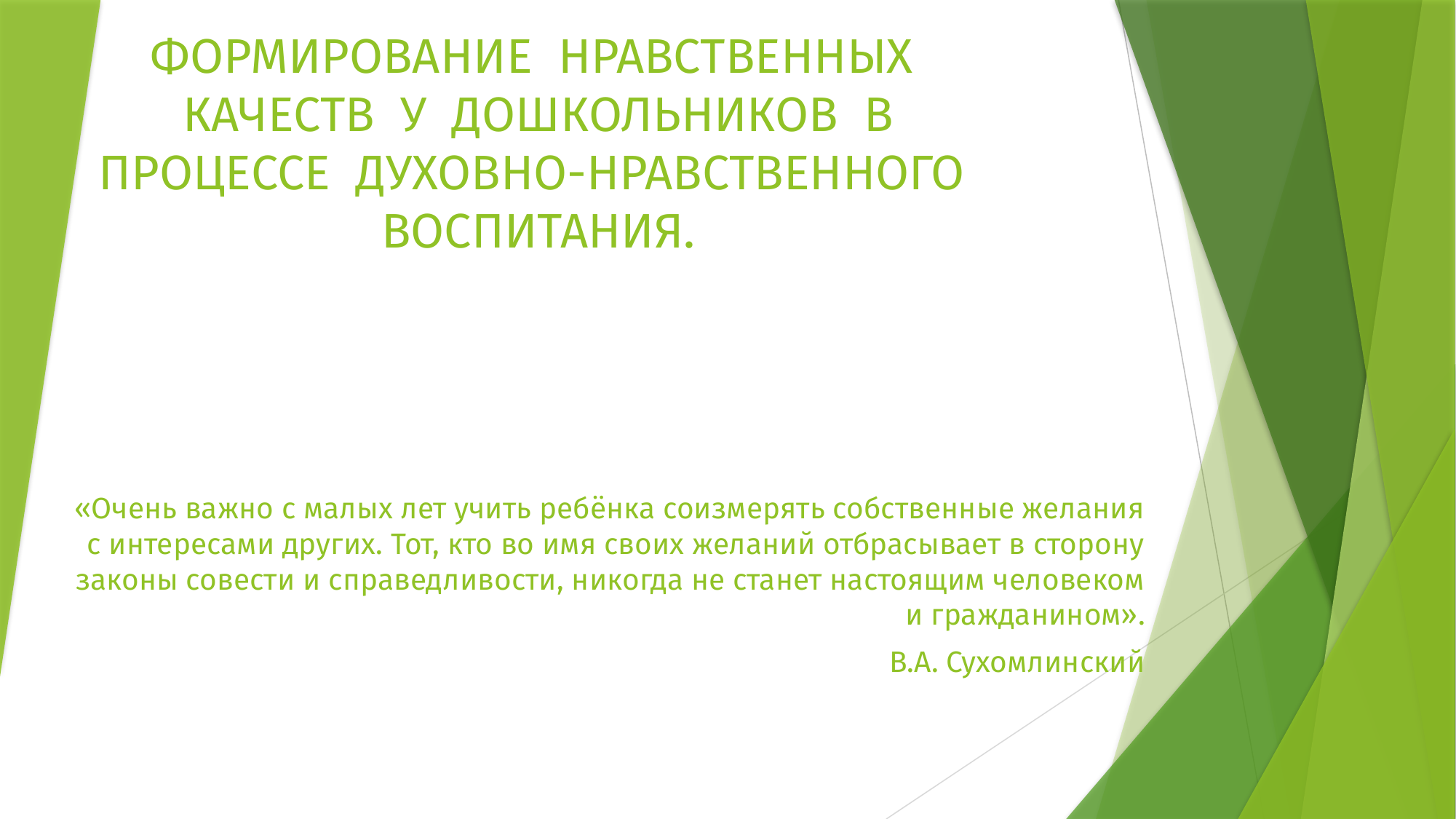

# ФОРМИРОВАНИЕ  НРАВСТВЕННЫХ  КАЧЕСТВ  У  ДОШКОЛЬНИКОВ  В ПРОЦЕССЕ  ДУХОВНО-НРАВСТВЕННОГО  ВОСПИТАНИЯ.
«Очень важно с малых лет учить ребёнка соизмерять собственные желания с интересами других. Тот, кто во имя своих желаний отбрасывает в сторону законы совести и справедливости, никогда не станет настоящим человеком и гражданином».
                                                                        В.А. Сухомлинский